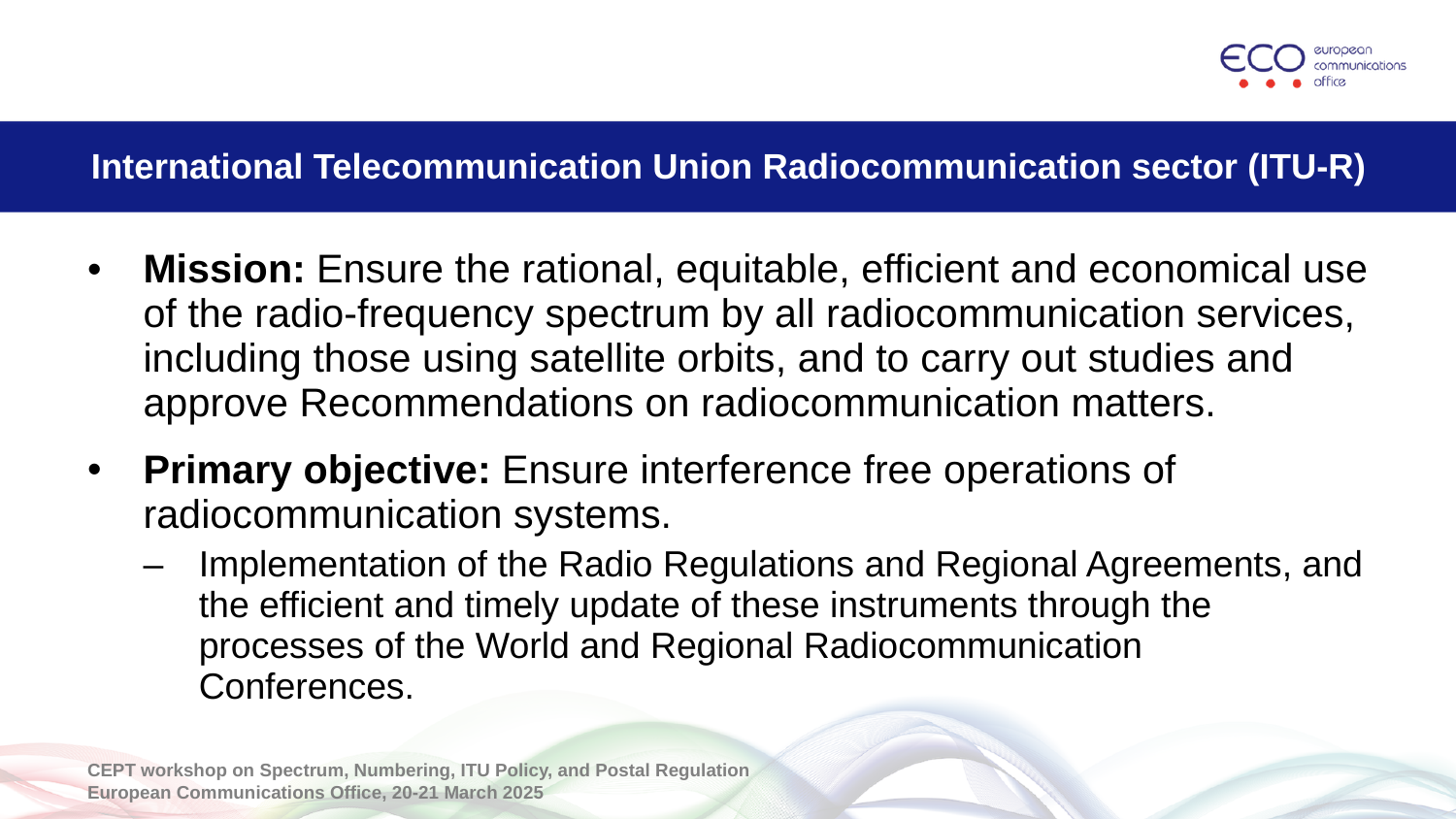

# International Telecommunication Union Radiocommunication sector (ITU-R)
Mission: Ensure the rational, equitable, efficient and economical use of the radio-frequency spectrum by all radiocommunication services, including those using satellite orbits, and to carry out studies and approve Recommendations on radiocommunication matters.
Primary objective: Ensure interference free operations of radiocommunication systems.
Implementation of the Radio Regulations and Regional Agreements, and the efficient and timely update of these instruments through the processes of the World and Regional Radiocommunication Conferences.
CEPT workshop on Spectrum, Numbering, ITU Policy, and Postal Regulation
European Communications Office, 20-21 March 2025